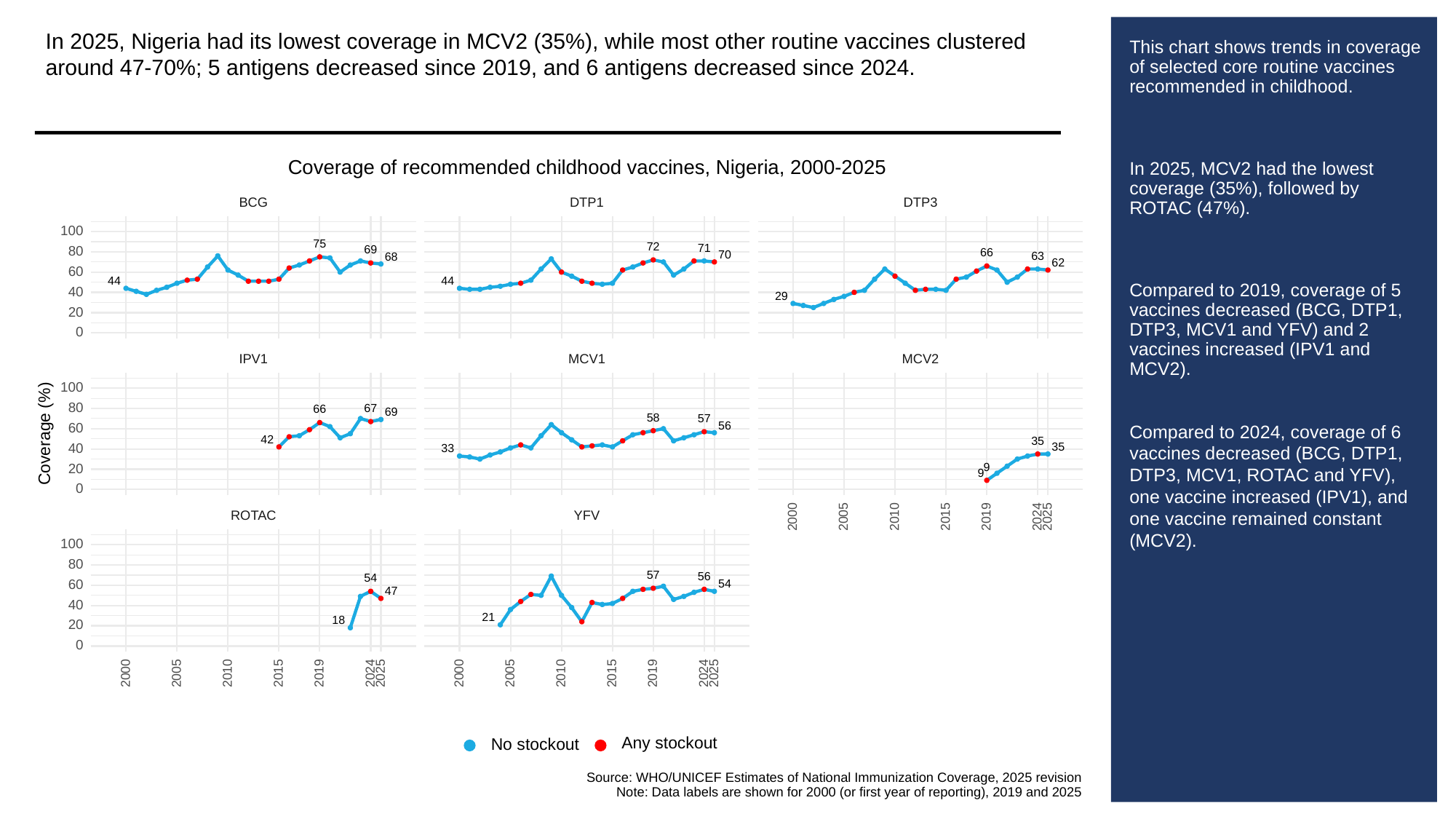

In 2025, Nigeria had its lowest coverage in MCV2 (35%), while most other routine vaccines clustered around 47-70%; 5 antigens decreased since 2019, and 6 antigens decreased since 2024.
# This chart shows trends in coverage of selected core routine vaccines recommended in childhood.

In 2025, MCV2 had the lowest coverage (35%), followed by ROTAC (47%).

Compared to 2019, coverage of 5 vaccines decreased (BCG, DTP1, DTP3, MCV1 and YFV) and 2 vaccines increased (IPV1 and MCV2).

Compared to 2024, coverage of 6 vaccines decreased (BCG, DTP1, DTP3, MCV1, ROTAC and YFV), one vaccine increased (IPV1), and one vaccine remained constant (MCV2).

Coverage of recommended childhood vaccines, Nigeria, 2000-2025
BCG
DTP3
DTP1

100

75

72
71
69
80
66
70

63
68

62

60

44
44

40

29

20

0

MCV1
MCV2
IPV1

100

80
67
66

69
58
57

56

60

Coverage (%)

42
35

35

40

33

9

20

9

0

ROTAC
YFV
2000
2005
2010
2015
2019
2024
2025

100

80

57
56

54

60
54

47

40

21

18

20

0

2000
2005
2010
2015
2019
2024
2025
2000
2005
2010
2015
2019
2024
2025
Any stockout
No stockout

Source: WHO/UNICEF Estimates of National Immunization Coverage, 2025 revision
Note: Data labels are shown for 2000 (or first year of reporting), 2019 and 2025